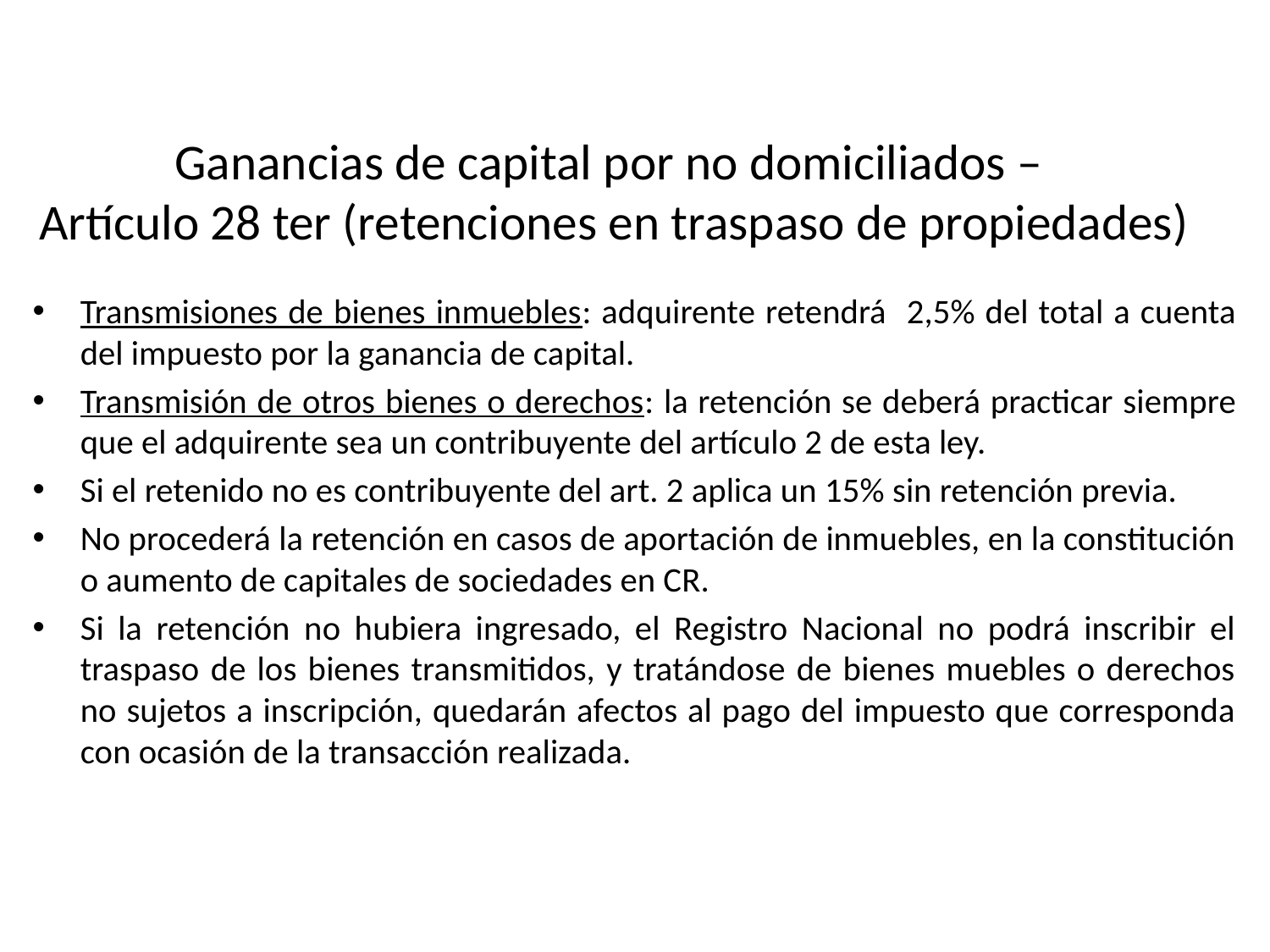

# Ganancias de capital por no domiciliados – Artículo 28 ter (retenciones en traspaso de propiedades)
Transmisiones de bienes inmuebles: adquirente retendrá  2,5% del total a cuenta del impuesto por la ganancia de capital.
Transmisión de otros bienes o derechos: la retención se deberá practicar siempre que el adquirente sea un contribuyente del artículo 2 de esta ley.
Si el retenido no es contribuyente del art. 2 aplica un 15% sin retención previa.
No procederá la retención en casos de aportación de inmuebles, en la constitución o aumento de capitales de sociedades en CR.
Si la retención no hubiera ingresado, el Registro Nacional no podrá inscribir el traspaso de los bienes transmitidos, y tratándose de bienes muebles o derechos no sujetos a inscripción, quedarán afectos al pago del impuesto que corresponda con ocasión de la transacción realizada.